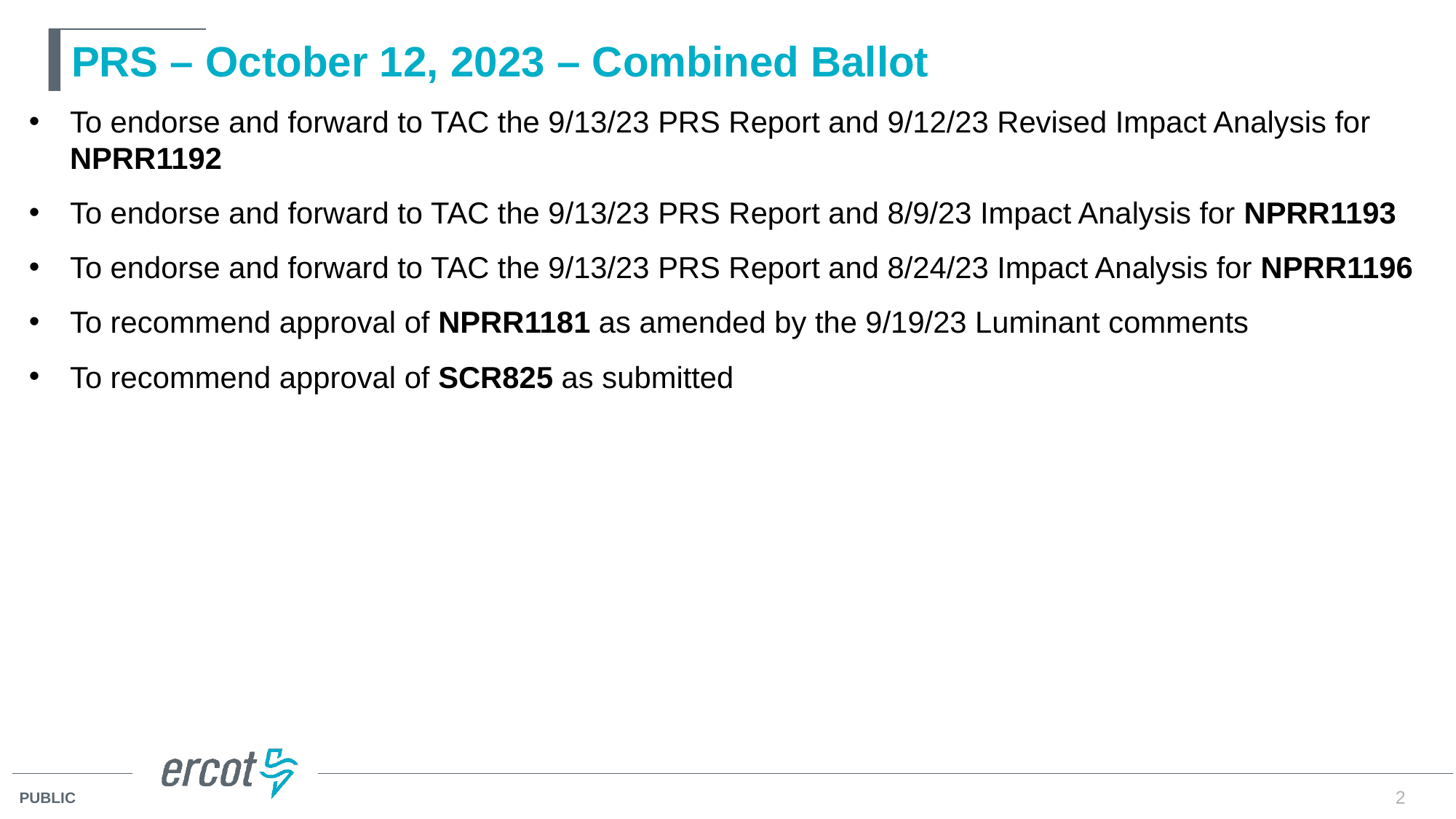

# PRS – October 12, 2023 – Combined Ballot
To endorse and forward to TAC the 9/13/23 PRS Report and 9/12/23 Revised Impact Analysis for NPRR1192
To endorse and forward to TAC the 9/13/23 PRS Report and 8/9/23 Impact Analysis for NPRR1193
To endorse and forward to TAC the 9/13/23 PRS Report and 8/24/23 Impact Analysis for NPRR1196
To recommend approval of NPRR1181 as amended by the 9/19/23 Luminant comments
To recommend approval of SCR825 as submitted

2